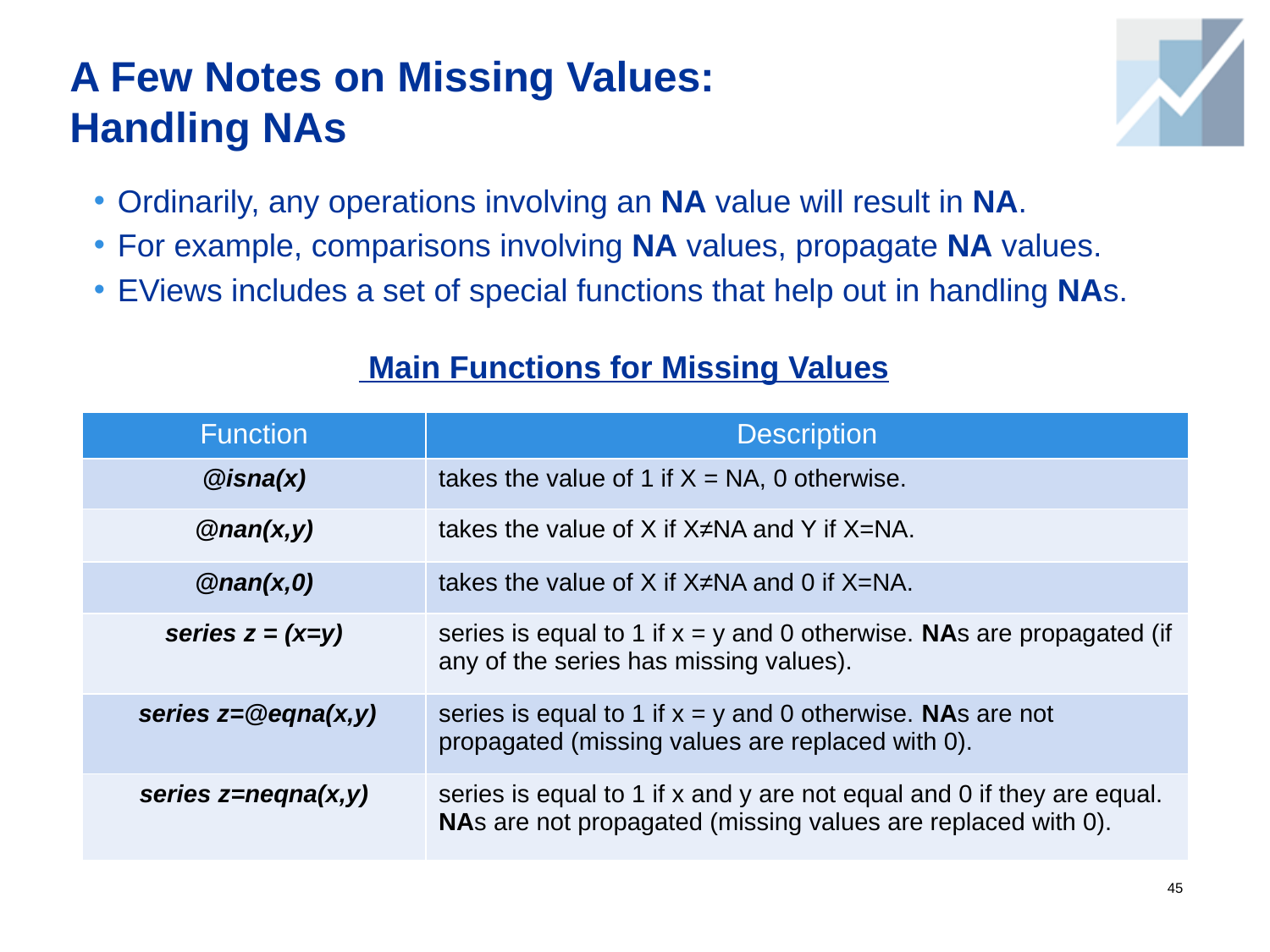

# A Few Notes on Missing Values: Handling NAs
Ordinarily, any operations involving an NA value will result in NA.
For example, comparisons involving NA values, propagate NA values.
EViews includes a set of special functions that help out in handling NAs.

 Main Functions for Missing Values

| Function | Description |
| --- | --- |
| @isna(x) | takes the value of 1 if X = NA, 0 otherwise. |
| @nan(x,y) | takes the value of X if X≠NA and Y if X=NA. |
| @nan(x,0) | takes the value of X if X≠NA and 0 if X=NA. |
| series z = (x=y) | series is equal to 1 if x = y and 0 otherwise. NAs are propagated (if any of the series has missing values). |
| series z=@eqna(x,y) | series is equal to 1 if x = y and 0 otherwise. NAs are not propagated (missing values are replaced with 0). |
| series z=neqna(x,y) | series is equal to 1 if x and y are not equal and 0 if they are equal. NAs are not propagated (missing values are replaced with 0). |
45